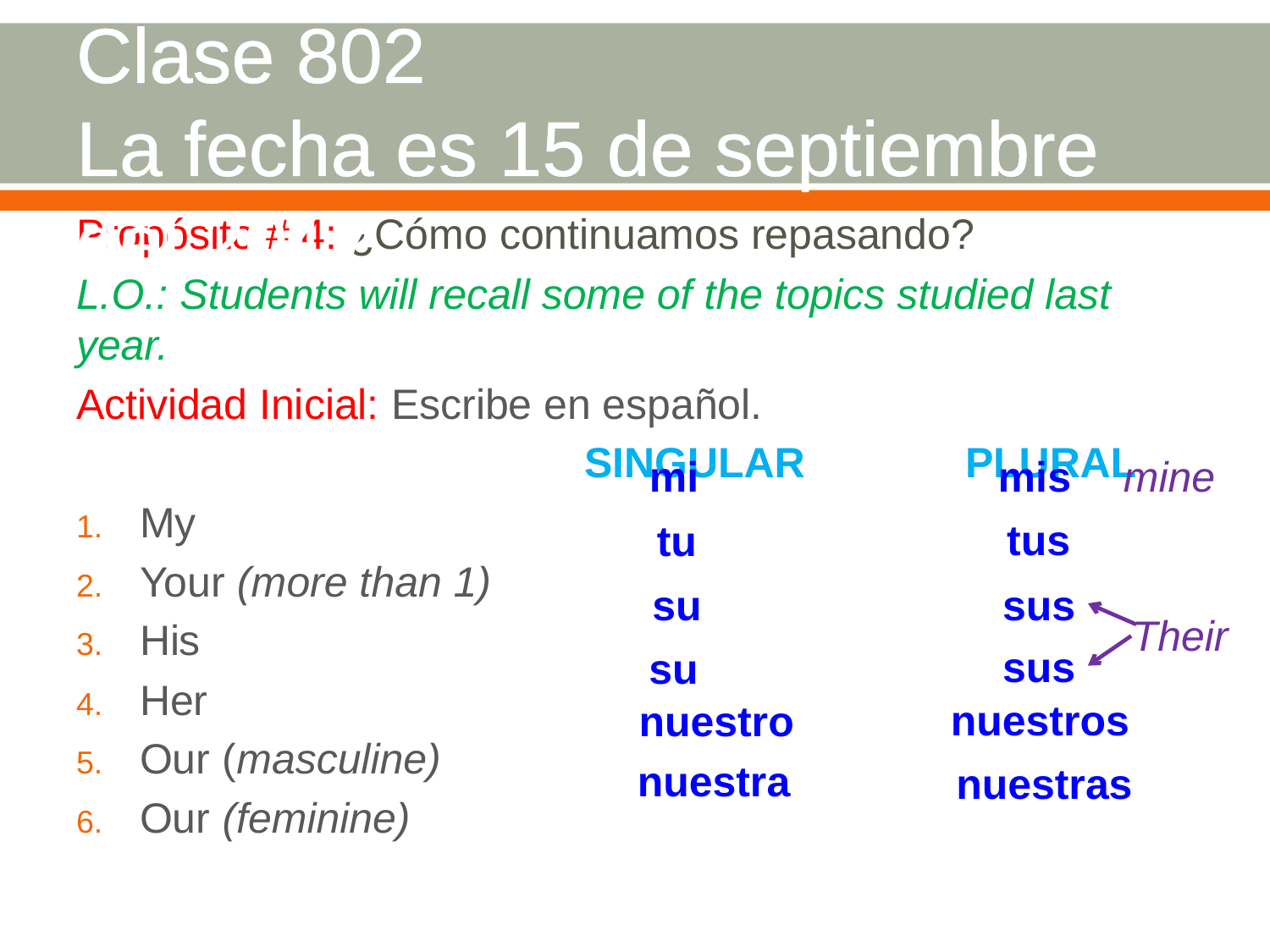

# Me llamo_______________   Clase 802 La fecha es 15 de septiembre del 2017
Propósito # 4: ¿Cómo continuamos repasando?
L.O.: Students will recall some of the topics studied last year.
Actividad Inicial: Escribe en español.
				SINGULAR		PLURAL
My
Your (more than 1)
His
Her
Our (masculine)
Our (feminine)

mi
mis
mine
tus
tu
su
sus
Their
sus
su
nuestros
nuestro
nuestra
nuestras